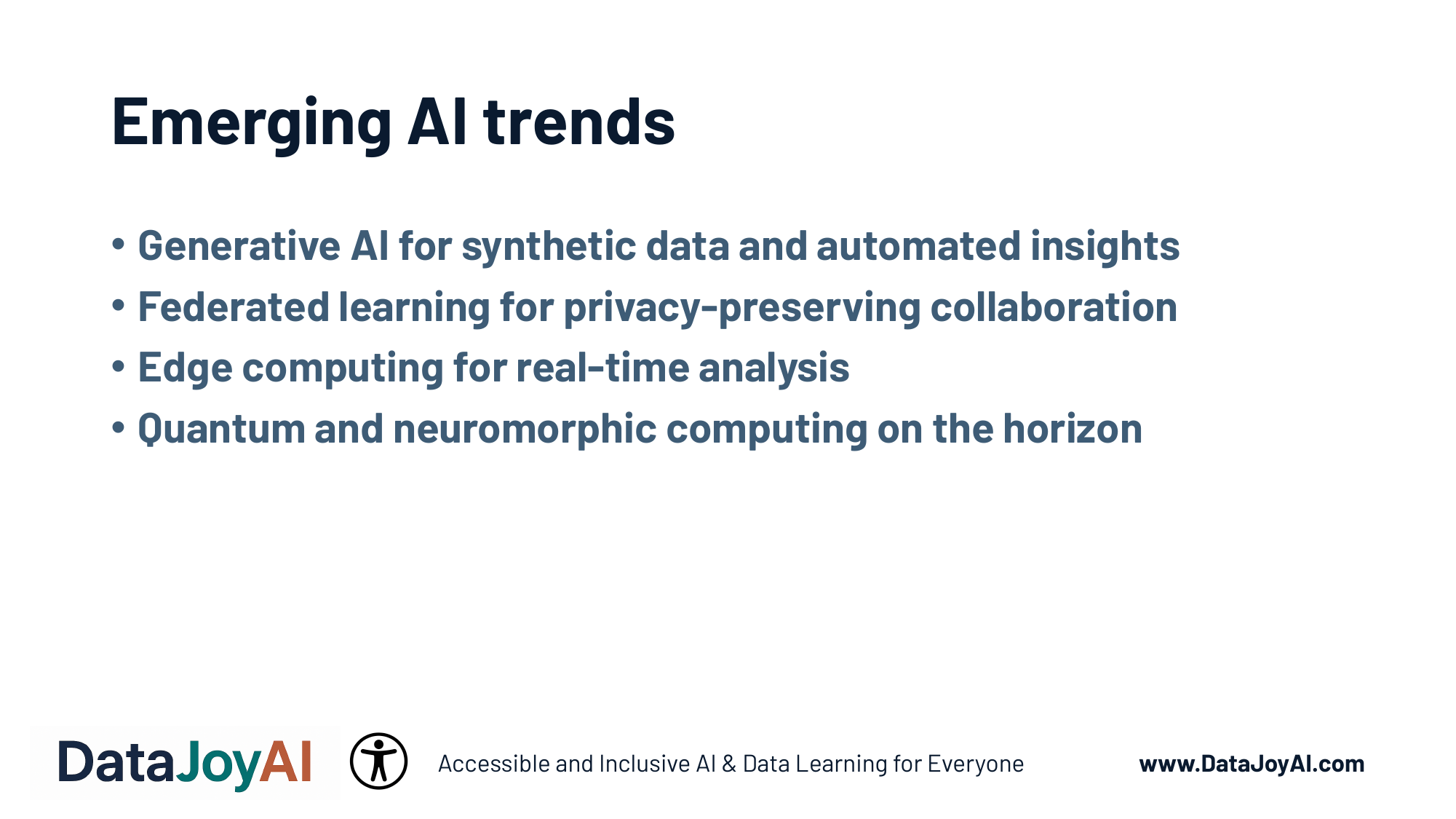

# Emerging AI trends
Generative AI for synthetic data and automated insights
Federated learning for privacy‑preserving collaboration
Edge computing for real‑time analysis
Quantum and neuromorphic computing on the horizon